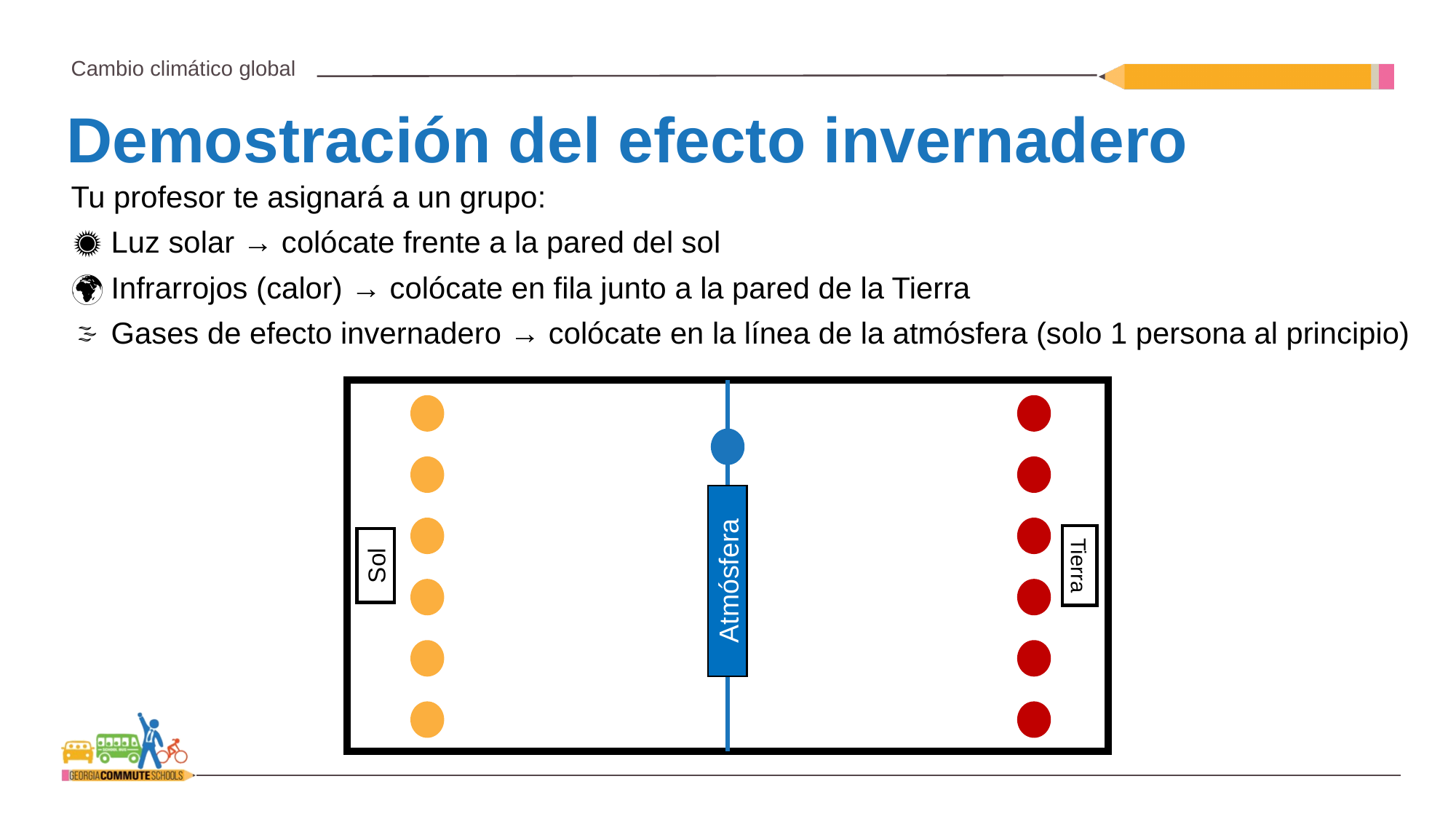

# Demostración del efecto invernadero
Tu profesor te asignará a un grupo:
☀️ Luz solar → colócate frente a la pared del sol
🌍 Infrarrojos (calor) → colócate en fila junto a la pared de la Tierra
🌫 Gases de efecto invernadero → colócate en la línea de la atmósfera (solo 1 persona al principio)

Sol
Tierra

Atmósfera